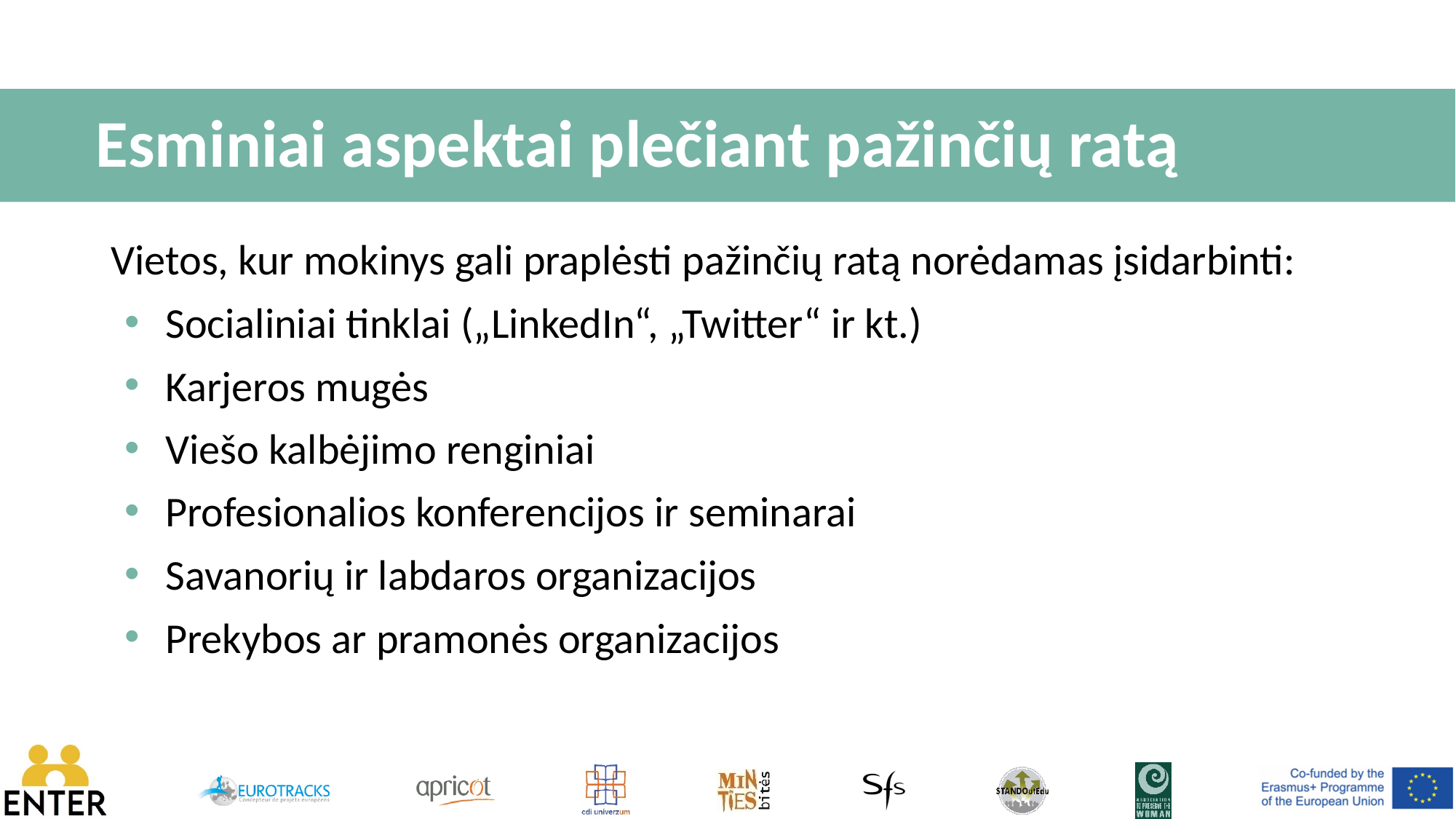

# Esminiai aspektai plečiant pažinčių ratą
Vietos, kur mokinys gali praplėsti pažinčių ratą norėdamas įsidarbinti:
Socialiniai tinklai („LinkedIn“, „Twitter“ ir kt.)
Karjeros mugės
Viešo kalbėjimo renginiai
Profesionalios konferencijos ir seminarai
Savanorių ir labdaros organizacijos
Prekybos ar pramonės organizacijos